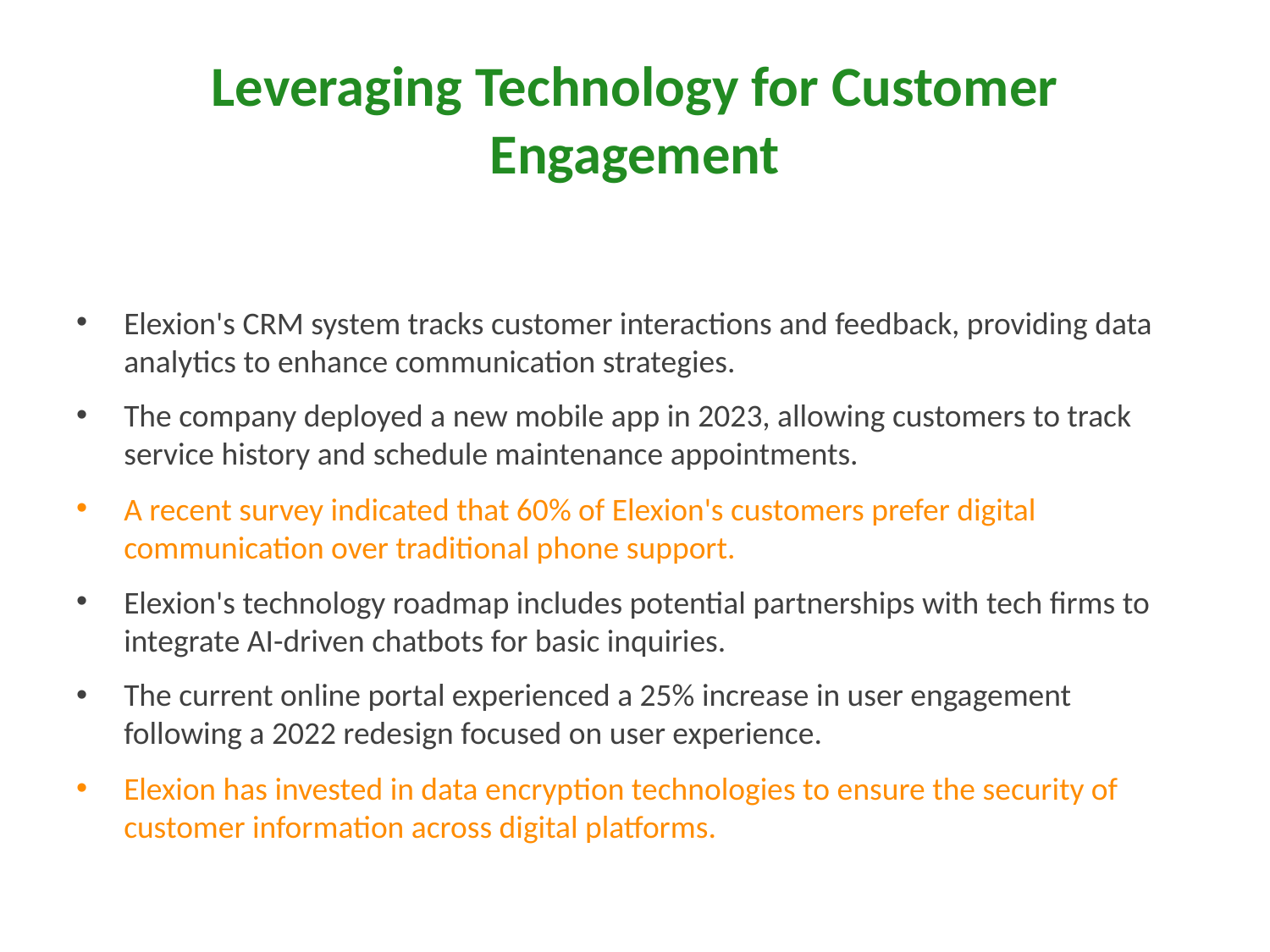

# Leveraging Technology for Customer Engagement

Elexion's CRM system tracks customer interactions and feedback, providing data analytics to enhance communication strategies.
The company deployed a new mobile app in 2023, allowing customers to track service history and schedule maintenance appointments.
A recent survey indicated that 60% of Elexion's customers prefer digital communication over traditional phone support.
Elexion's technology roadmap includes potential partnerships with tech firms to integrate AI-driven chatbots for basic inquiries.
The current online portal experienced a 25% increase in user engagement following a 2022 redesign focused on user experience.
Elexion has invested in data encryption technologies to ensure the security of customer information across digital platforms.